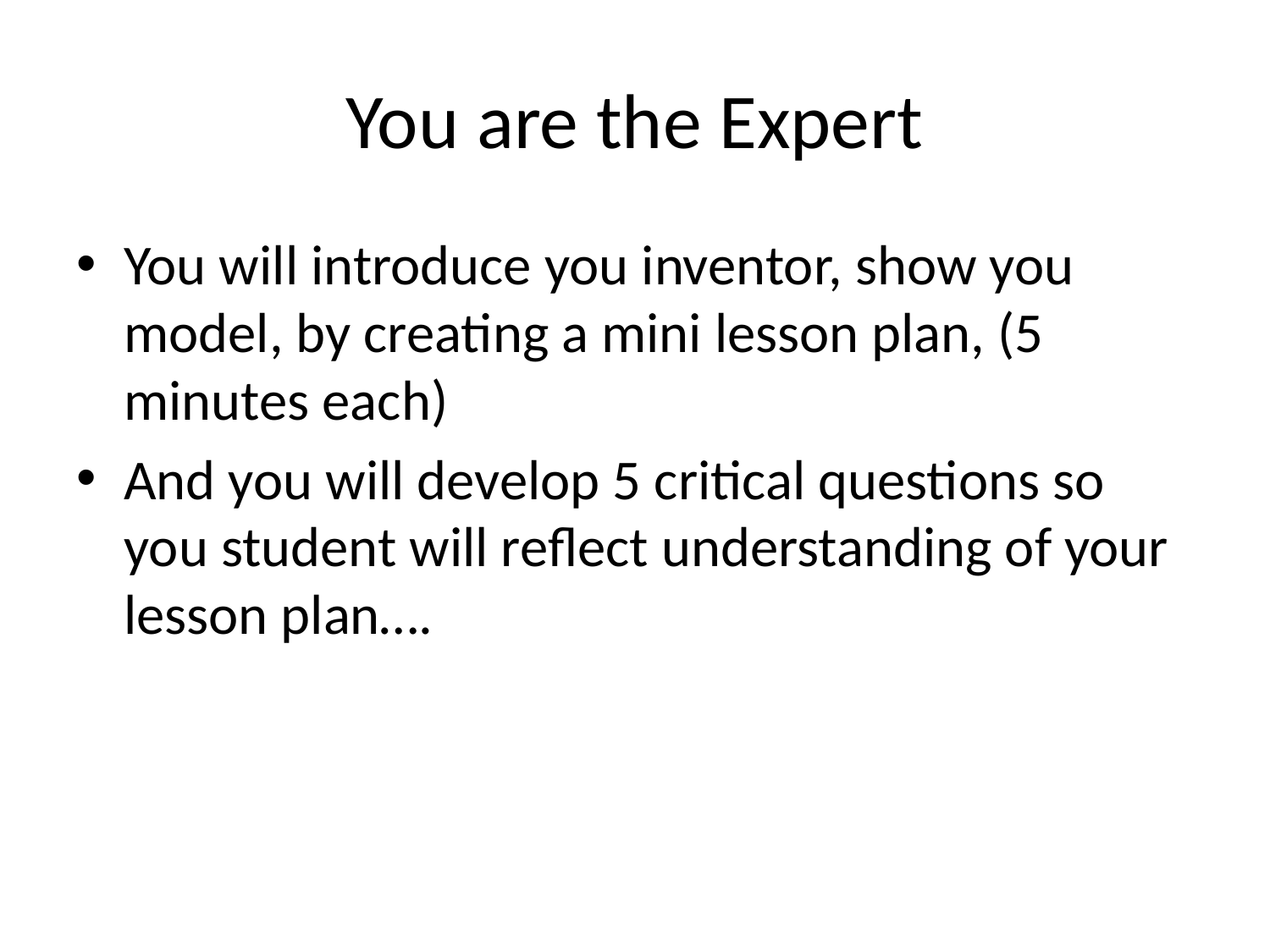

# You are the Expert
You will introduce you inventor, show you model, by creating a mini lesson plan, (5 minutes each)
And you will develop 5 critical questions so you student will reflect understanding of your lesson plan….